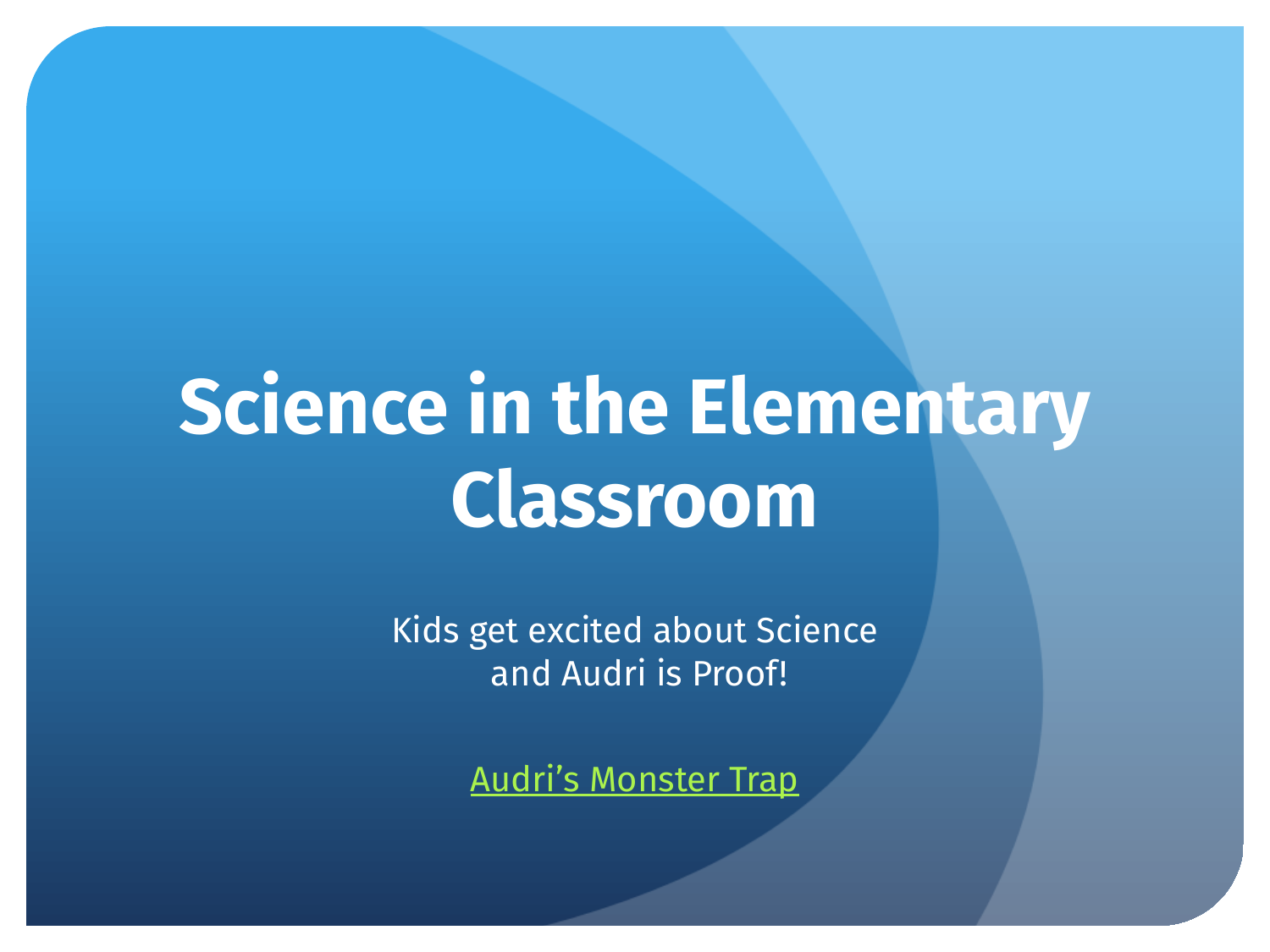

# Science in the Elementary Classroom

Kids get excited about Science
 and Audri is Proof!

Audri’s Monster Trap